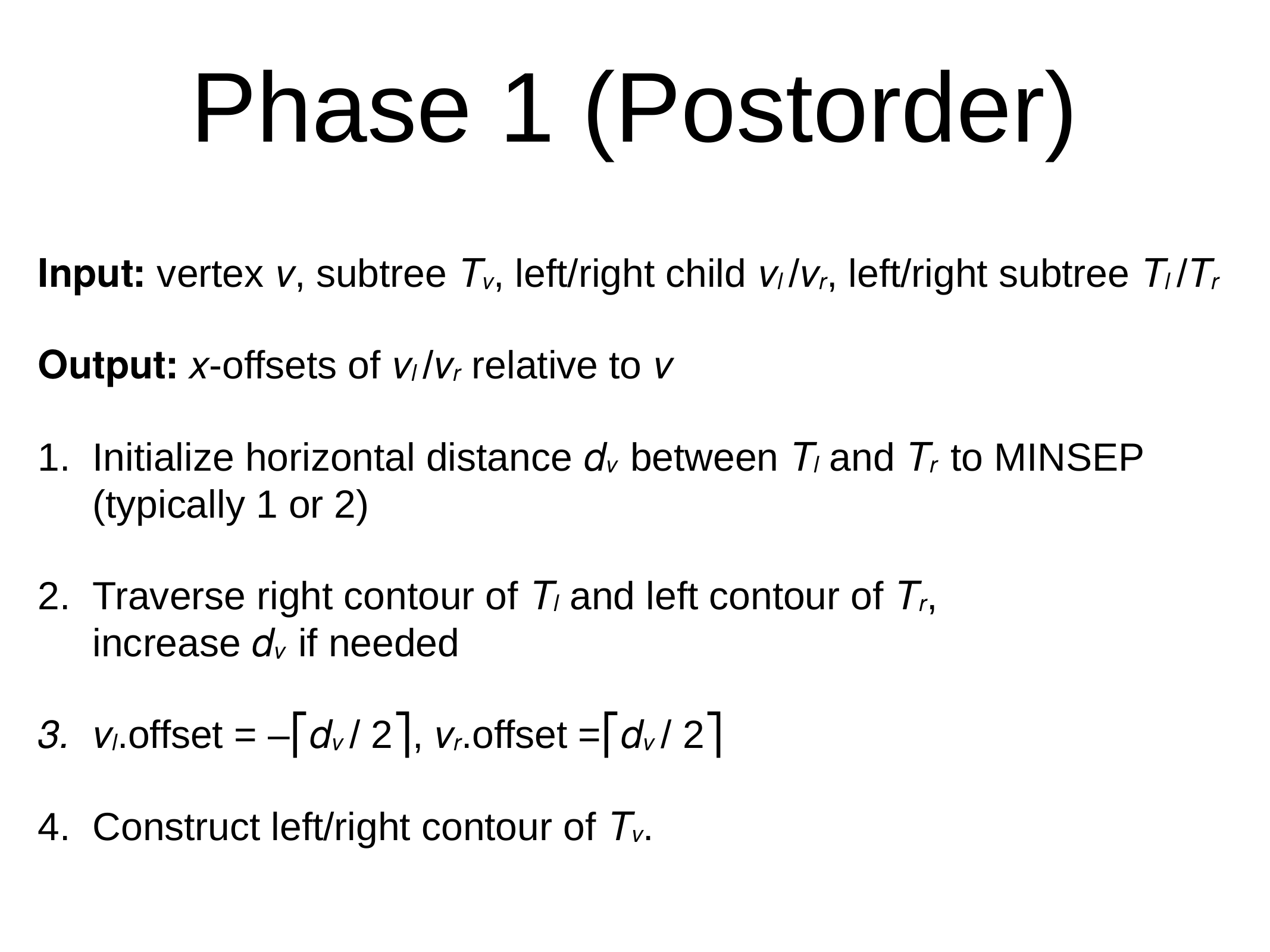

21
# Phase 1 (Postorder)
Input: vertex v, subtree Tv, left/right child vl /vr, left/right subtree Tl /Tr
Output: x-offsets of vl /vr relative to v
Initialize horizontal distance dv  between Tl and Tr  to MINSEP (typically 1 or 2)
Traverse right contour of Tl and left contour of Tr,
increase dv  if needed
vl.offset = –⎡dv / 2⎤, vr.offset =⎡dv / 2⎤
Construct left/right contour of Tv.